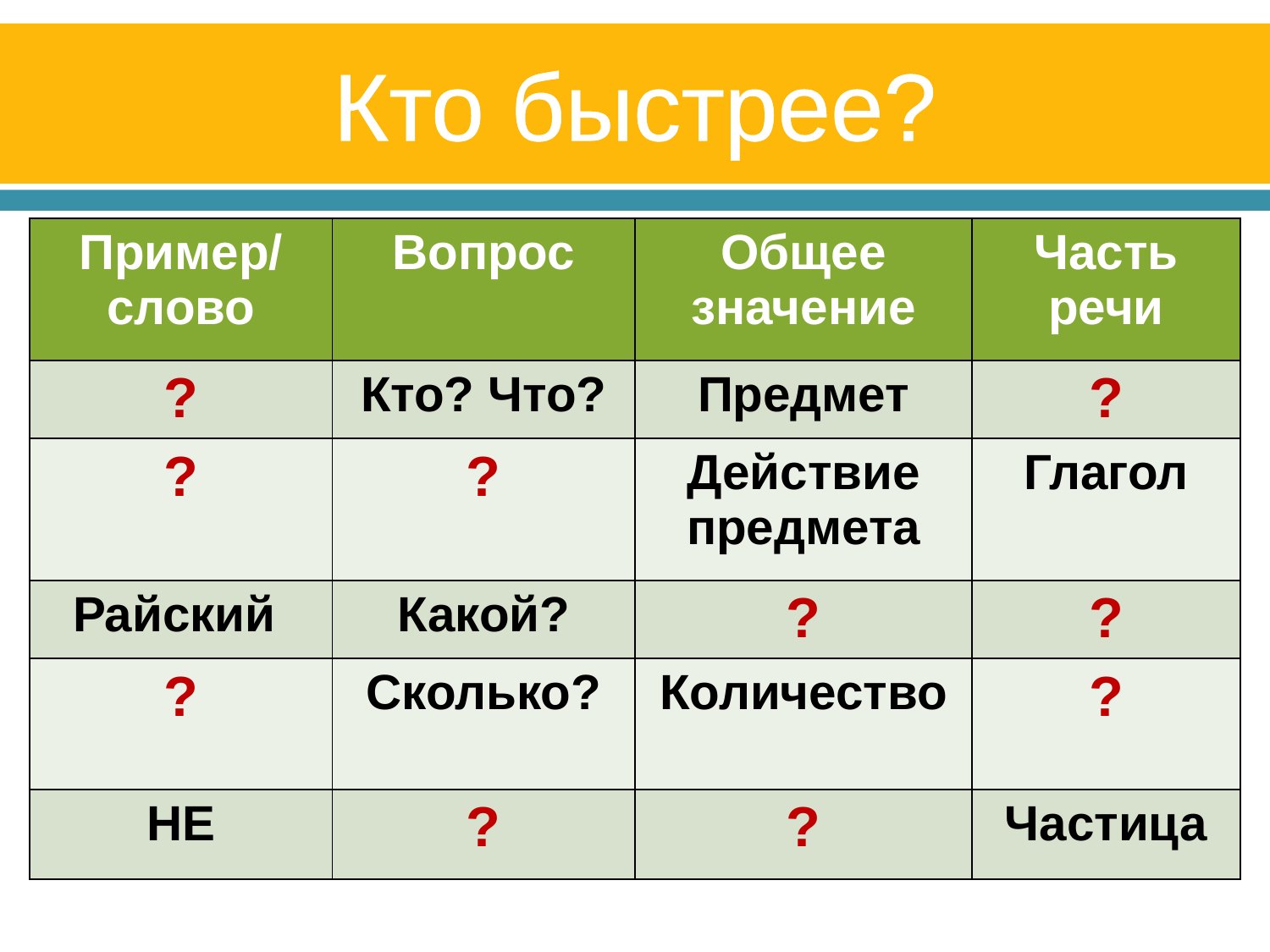

# Кто быстрее?
| Пример/ слово | Вопрос | Общее значение | Часть речи |
| --- | --- | --- | --- |
| ? | Кто? Что? | Предмет | ? |
| ? | ? | Действие предмета | Глагол |
| Райский | Какой? | ? | ? |
| ? | Сколько? | Количество | ? |
| НЕ | ? | ? | Частица |